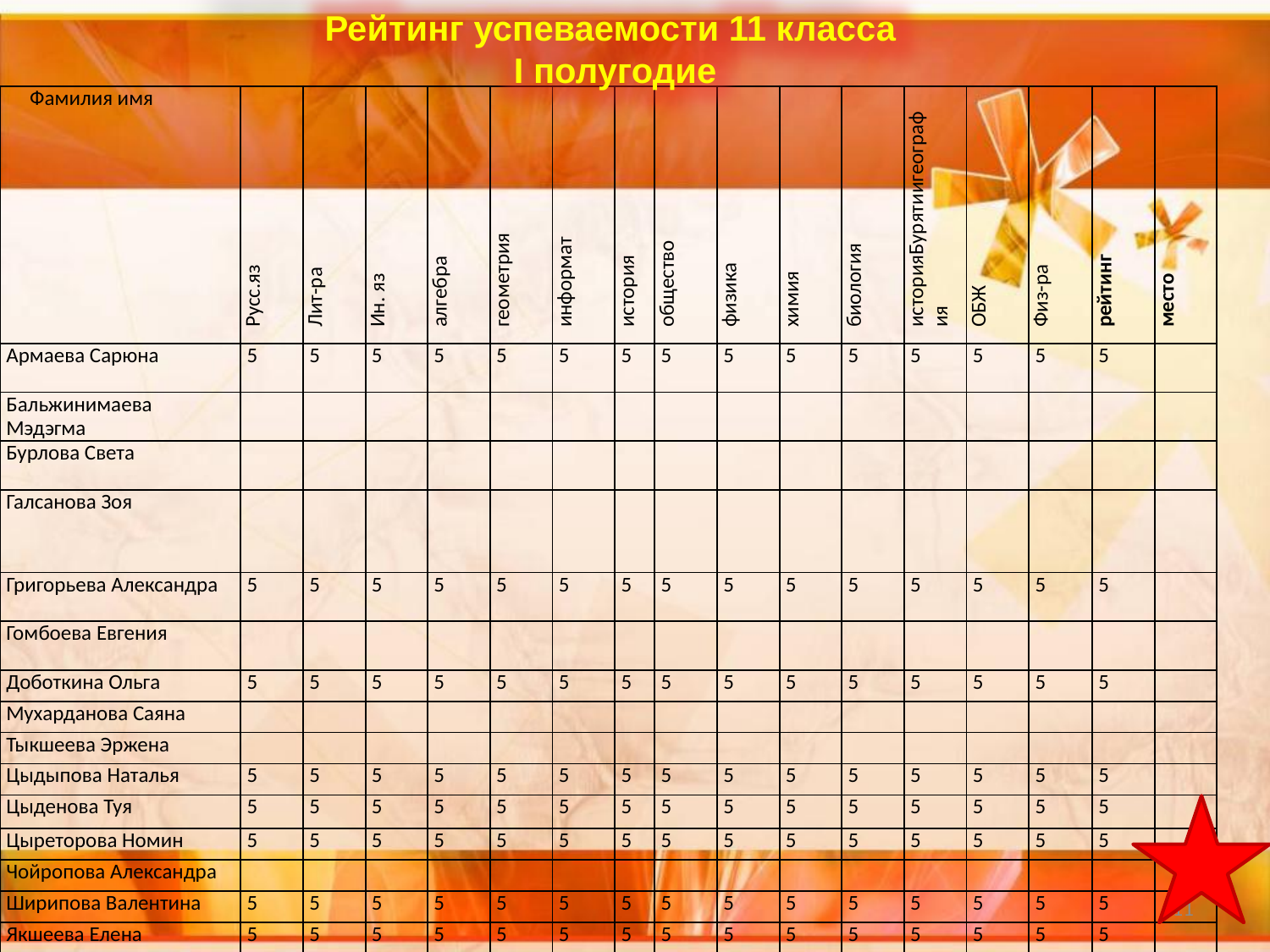

Рейтинг успеваемости 11 класса
I полугодие
| Фамилия имя | Русс.яз | Лит-ра | Ин. яз | алгебра | геометрия | информат | история | общество | физика | химия | биология | историяБурятиигеография | ОБЖ | Физ-ра | рейтинг | место |
| --- | --- | --- | --- | --- | --- | --- | --- | --- | --- | --- | --- | --- | --- | --- | --- | --- |
| Армаева Сарюна | 5 | 5 | 5 | 5 | 5 | 5 | 5 | 5 | 5 | 5 | 5 | 5 | 5 | 5 | 5 |  |
| Бальжинимаева Мэдэгма |  |  |  |  |  |  |  |  |  |  |  |  |  |  |  |  |
| Бурлова Света |  |  |  |  |  |  |  |  |  |  |  |  |  |  |  |  |
| Галсанова Зоя |  |  |  |  |  |  |  |  |  |  |  |  |  |  |  |  |
| Григорьева Александра | 5 | 5 | 5 | 5 | 5 | 5 | 5 | 5 | 5 | 5 | 5 | 5 | 5 | 5 | 5 |  |
| Гомбоева Евгения |  |  |  |  |  |  |  |  |  |  |  |  |  |  |  |  |
| Доботкина Ольга | 5 | 5 | 5 | 5 | 5 | 5 | 5 | 5 | 5 | 5 | 5 | 5 | 5 | 5 | 5 |  |
| Мухарданова Саяна |  |  |  |  |  |  |  |  |  |  |  |  |  |  |  |  |
| Тыкшеева Эржена |  |  |  |  |  |  |  |  |  |  |  |  |  |  |  |  |
| Цыдыпова Наталья | 5 | 5 | 5 | 5 | 5 | 5 | 5 | 5 | 5 | 5 | 5 | 5 | 5 | 5 | 5 |  |
| Цыденова Туя | 5 | 5 | 5 | 5 | 5 | 5 | 5 | 5 | 5 | 5 | 5 | 5 | 5 | 5 | 5 |  |
| Цыреторова Номин | 5 | 5 | 5 | 5 | 5 | 5 | 5 | 5 | 5 | 5 | 5 | 5 | 5 | 5 | 5 |  |
| Чойропова Александра |  |  |  |  |  |  |  |  |  |  |  |  |  |  |  |  |
| Ширипова Валентина | 5 | 5 | 5 | 5 | 5 | 5 | 5 | 5 | 5 | 5 | 5 | 5 | 5 | 5 | 5 |  |
| Якшеева Елена | 5 | 5 | 5 | 5 | 5 | 5 | 5 | 5 | 5 | 5 | 5 | 5 | 5 | 5 | 5 |  |

11